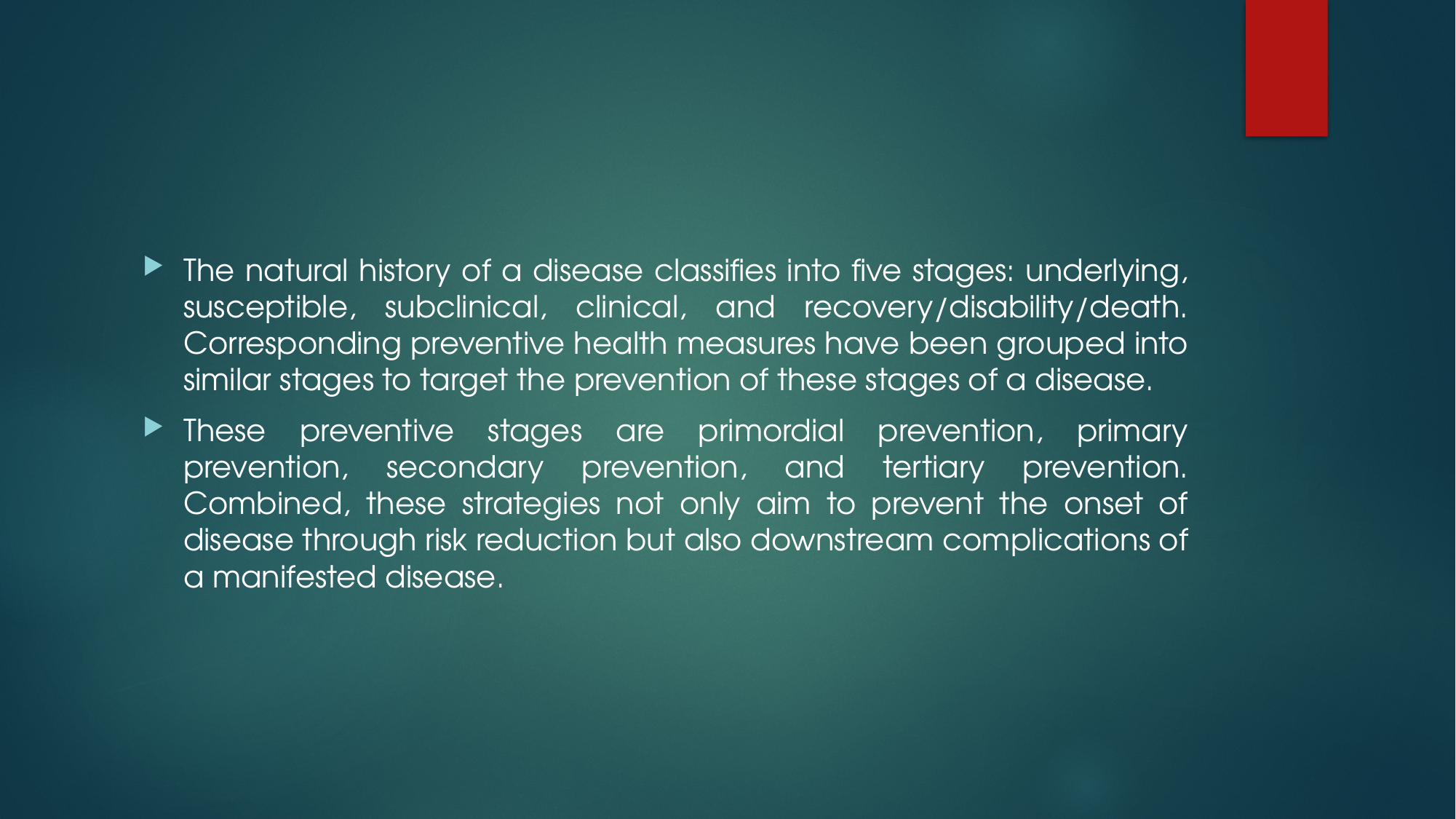

The natural history of a disease classifies into five stages: underlying, susceptible, subclinical, clinical, and recovery/disability/death. Corresponding preventive health measures have been grouped into similar stages to target the prevention of these stages of a disease.
These preventive stages are primordial prevention, primary prevention, secondary prevention, and tertiary prevention. Combined, these strategies not only aim to prevent the onset of disease through risk reduction but also downstream complications of a manifested disease.